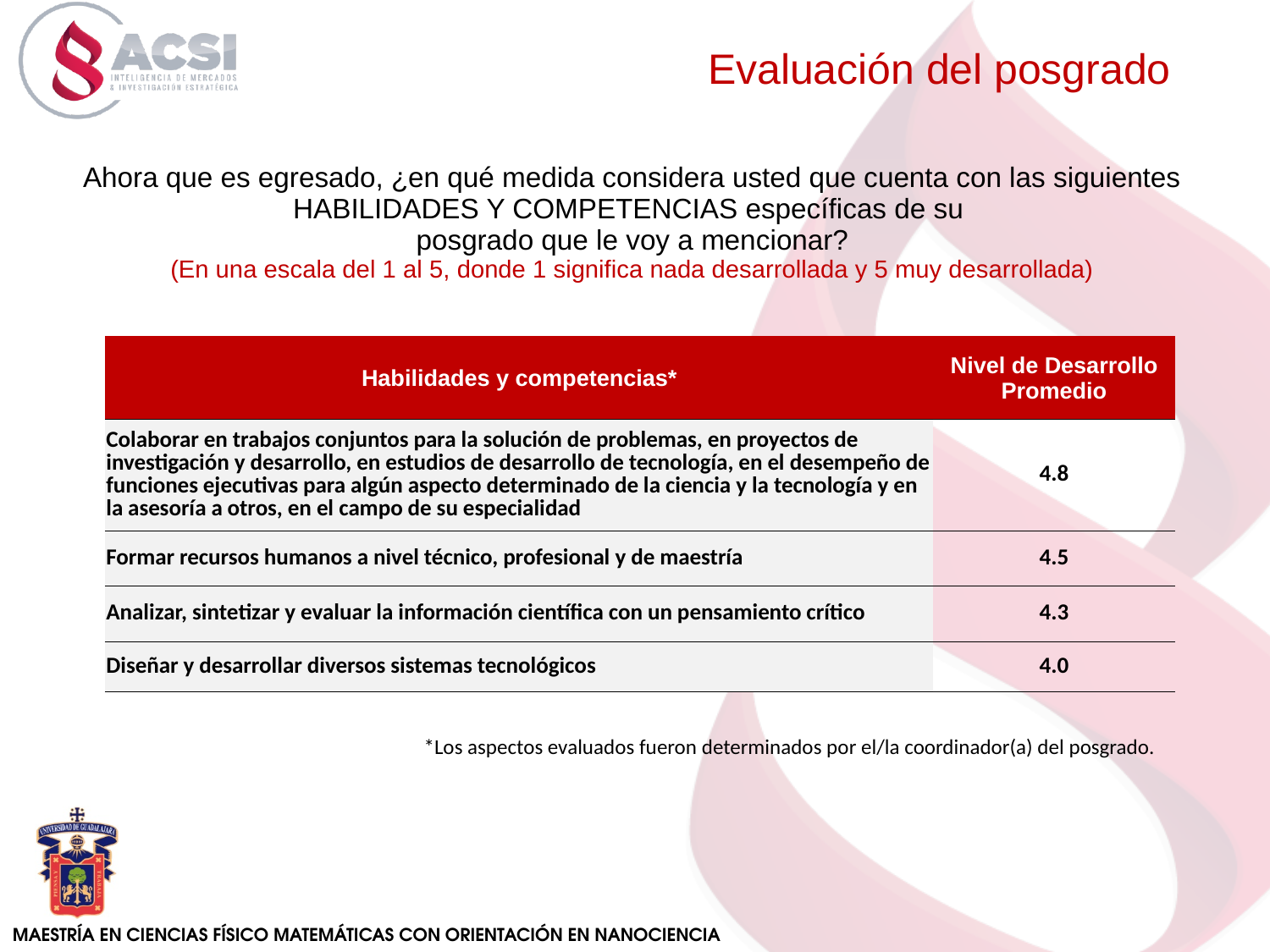

Evaluación del posgrado
Ahora que es egresado, ¿en qué medida considera usted que cuenta con las siguientes HABILIDADES Y COMPETENCIAS específicas de su
posgrado que le voy a mencionar?
(En una escala del 1 al 5, donde 1 significa nada desarrollada y 5 muy desarrollada)
| Habilidades y competencias\* | Nivel de Desarrollo Promedio |
| --- | --- |
| Colaborar en trabajos conjuntos para la solución de problemas, en proyectos de investigación y desarrollo, en estudios de desarrollo de tecnología, en el desempeño de funciones ejecutivas para algún aspecto determinado de la ciencia y la tecnología y en la asesoría a otros, en el campo de su especialidad | 4.8 |
| Formar recursos humanos a nivel técnico, profesional y de maestría | 4.5 |
| Analizar, sintetizar y evaluar la información científica con un pensamiento crítico | 4.3 |
| Diseñar y desarrollar diversos sistemas tecnológicos | 4.0 |
*Los aspectos evaluados fueron determinados por el/la coordinador(a) del posgrado.